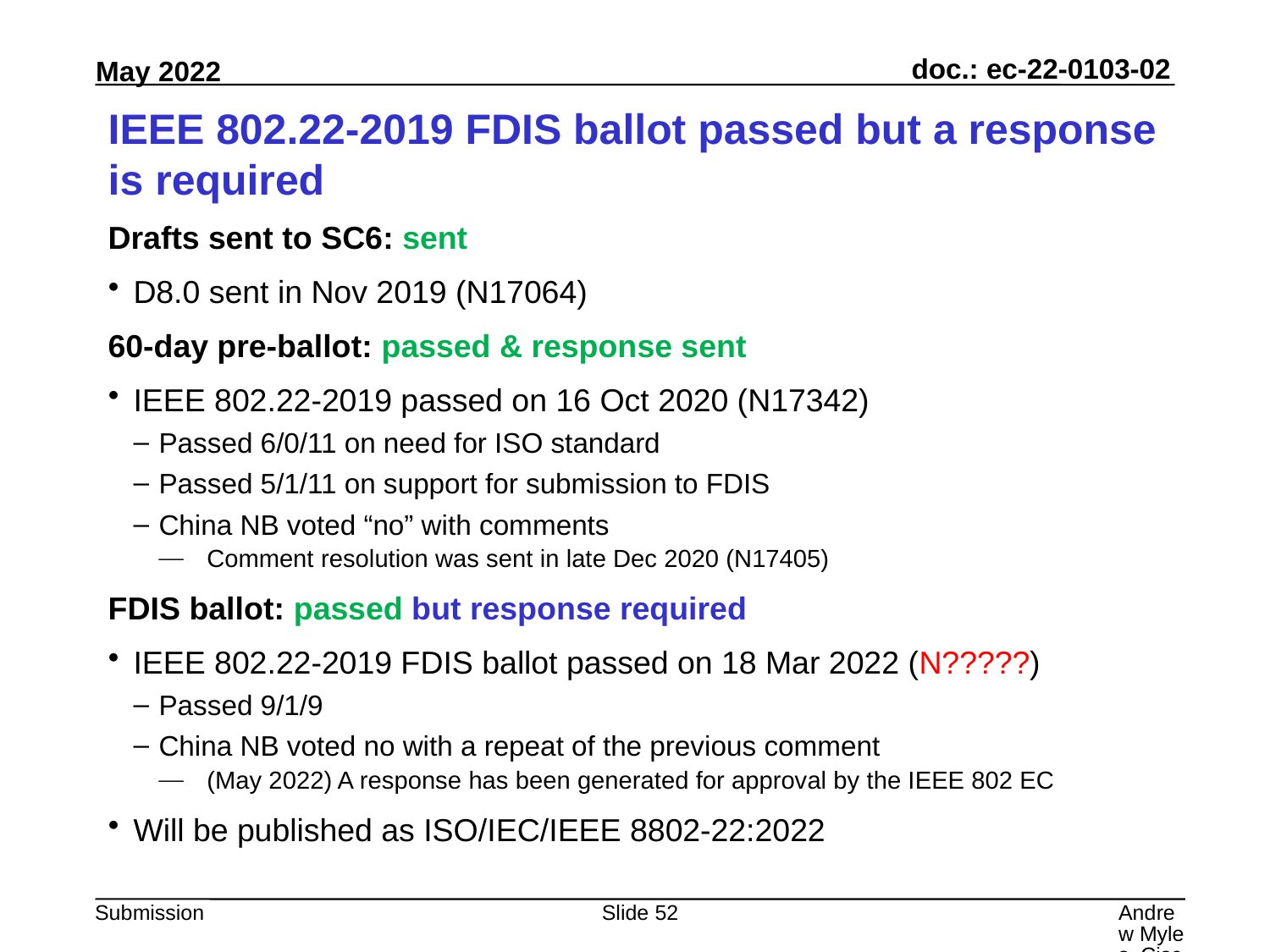

# IEEE 802.22-2019 FDIS ballot passed but a response is required
Drafts sent to SC6: sent
D8.0 sent in Nov 2019 (N17064)
60-day pre-ballot: passed & response sent
IEEE 802.22-2019 passed on 16 Oct 2020 (N17342)
Passed 6/0/11 on need for ISO standard
Passed 5/1/11 on support for submission to FDIS
China NB voted “no” with comments
Comment resolution was sent in late Dec 2020 (N17405)
FDIS ballot: passed but response required
IEEE 802.22-2019 FDIS ballot passed on 18 Mar 2022 (N?????)
Passed 9/1/9
China NB voted no with a repeat of the previous comment
(May 2022) A response has been generated for approval by the IEEE 802 EC
Will be published as ISO/IEC/IEEE 8802-22:2022

Slide 52
Andrew Myles, Cisco